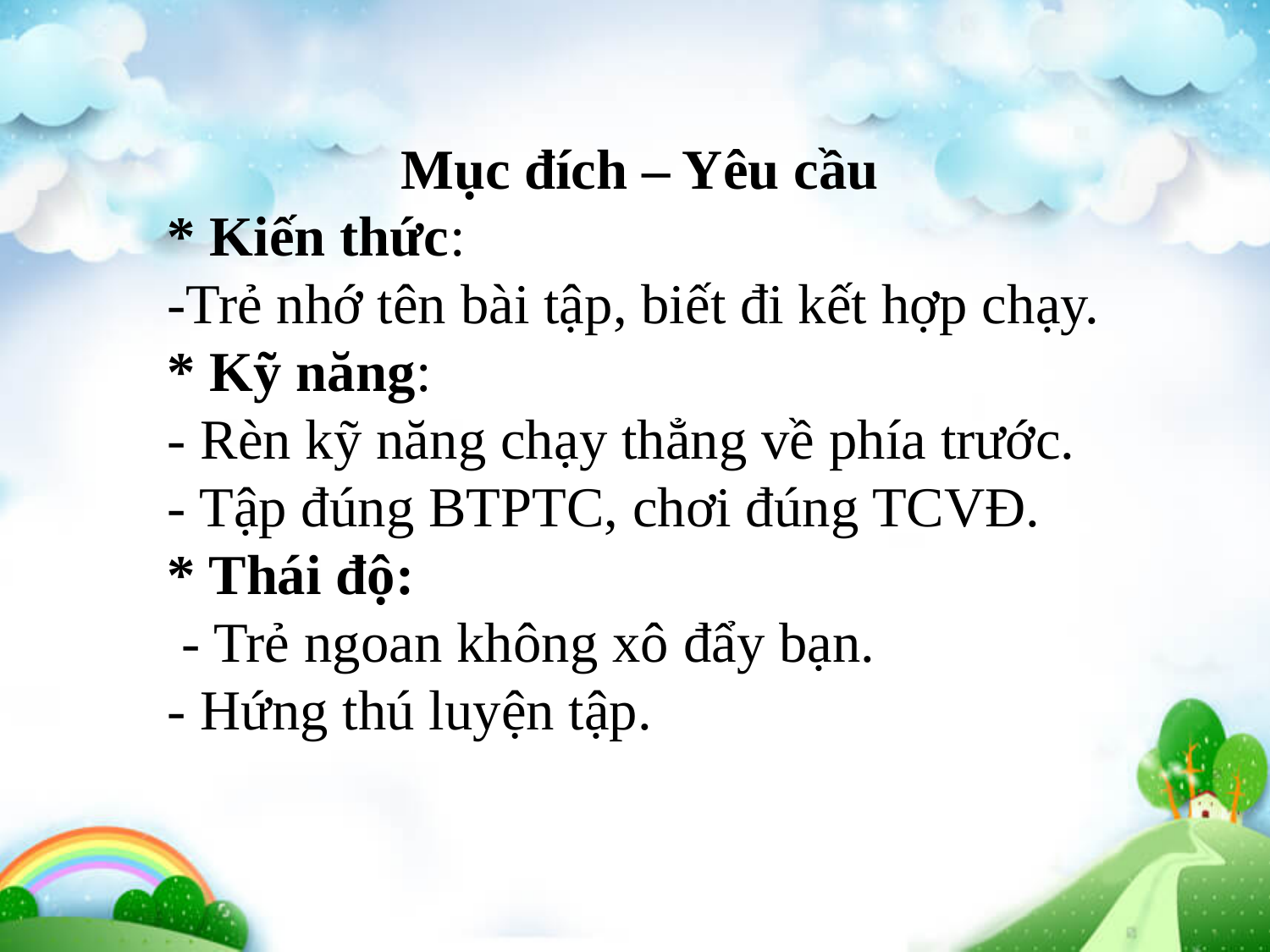

Mục đích – Yêu cầu
* Kiến thức:
-Trẻ nhớ tên bài tập, biết đi kết hợp chạy.
* Kỹ năng:
- Rèn kỹ năng chạy thẳng về phía trước.
- Tập đúng BTPTC, chơi đúng TCVĐ.
* Thái độ:
 - Trẻ ngoan không xô đẩy bạn.
- Hứng thú luyện tập.